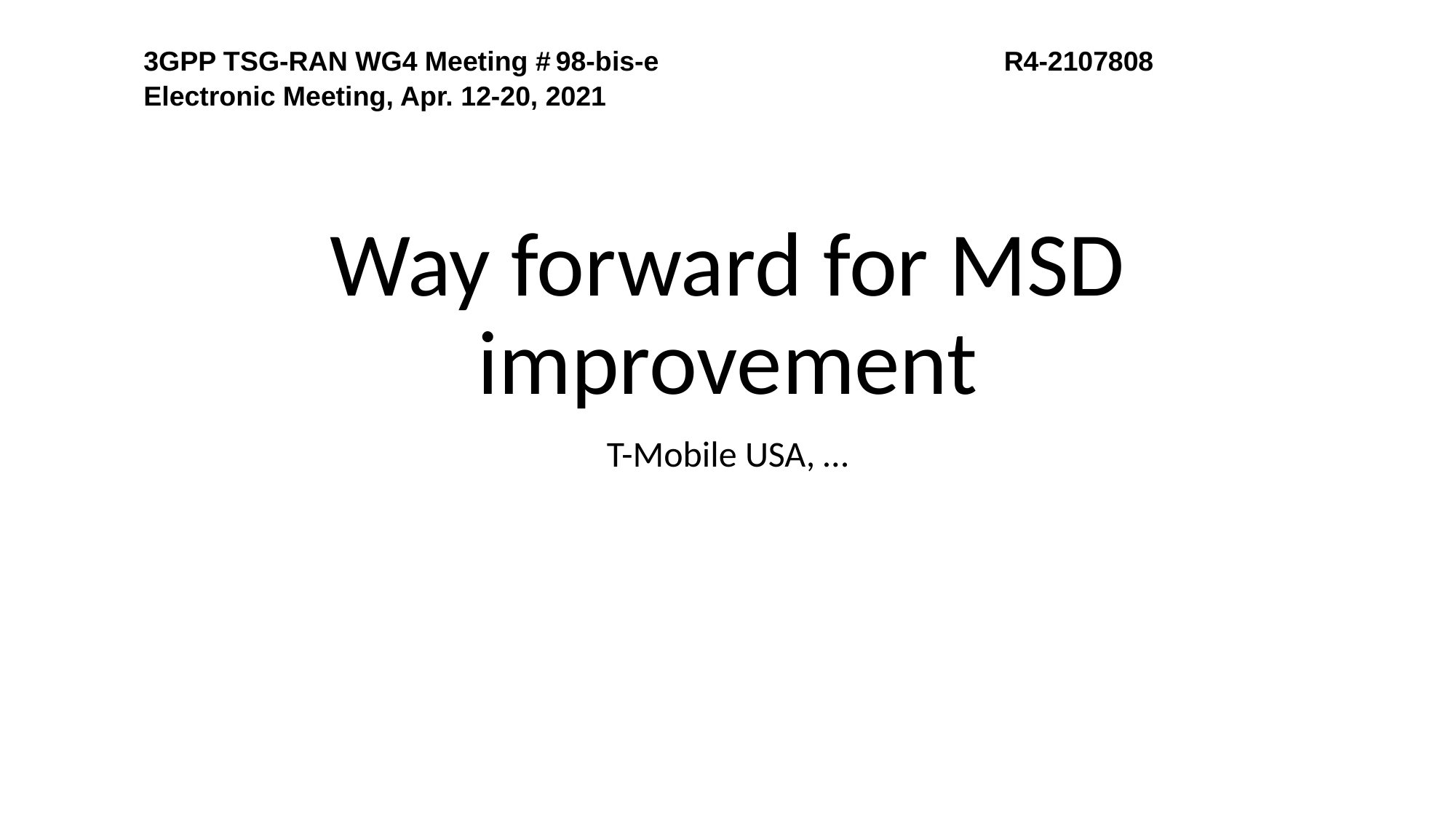

3GPP TSG-RAN WG4 Meeting # 98-bis-e 		R4-2107808
Electronic Meeting, Apr. 12-20, 2021
# Way forward for MSD improvement
T-Mobile USA, …